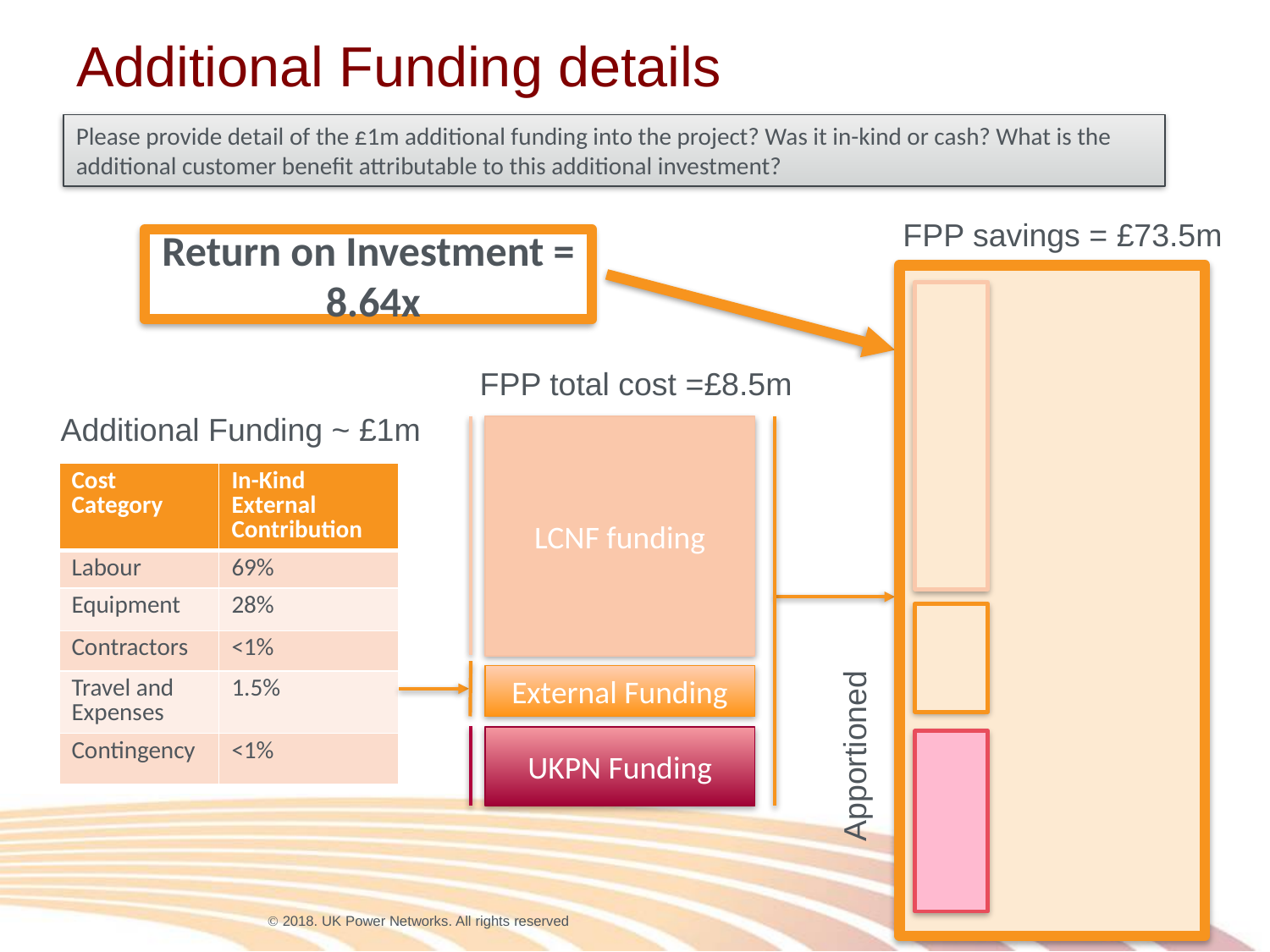

# Additional Funding details
Please provide detail of the £1m additional funding into the project? Was it in-kind or cash? What is the additional customer benefit attributable to this additional investment?
FPP savings = £73.5m
Return on Investment =  8.64x

FPP total cost =£8.5m
Additional Funding ~ £1m
LCNF funding
| Cost Category | In-Kind External Contribution |
| --- | --- |
| Labour | 69% |
| Equipment | 28% |
| Contractors | <1% |
| Travel and Expenses | 1.5% |
| Contingency | <1% |

External Funding
UKPN Funding
Apportioned